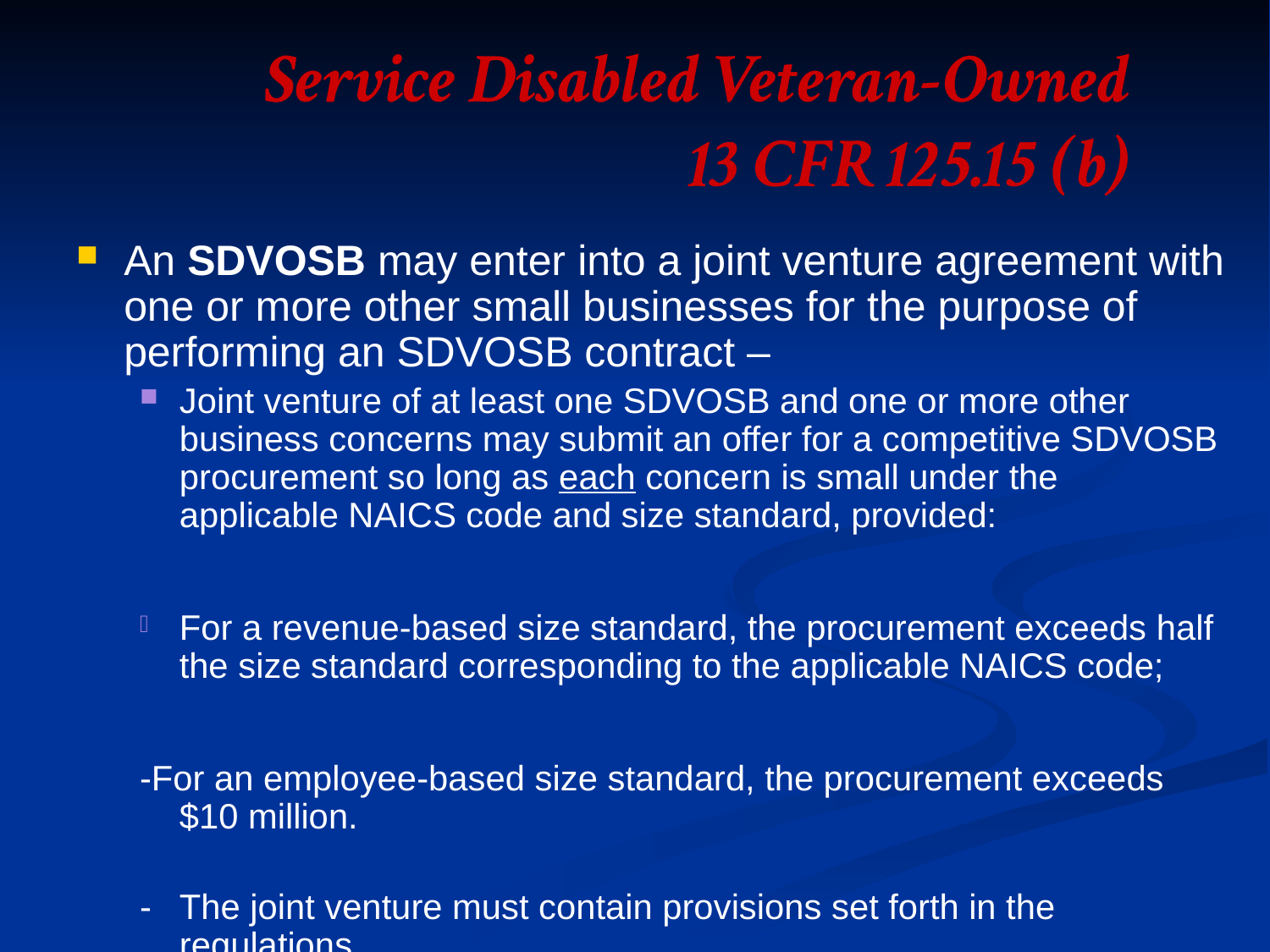

# Service Disabled Veteran-Owned 13 CFR 125.15 (b)
An SDVOSB may enter into a joint venture agreement with one or more other small businesses for the purpose of performing an SDVOSB contract –
Joint venture of at least one SDVOSB and one or more other business concerns may submit an offer for a competitive SDVOSB procurement so long as each concern is small under the applicable NAICS code and size standard, provided:

For a revenue-based size standard, the procurement exceeds half the size standard corresponding to the applicable NAICS code;

-For an employee-based size standard, the procurement exceeds $10 million.

- 	The joint venture must contain provisions set forth in the regulations.